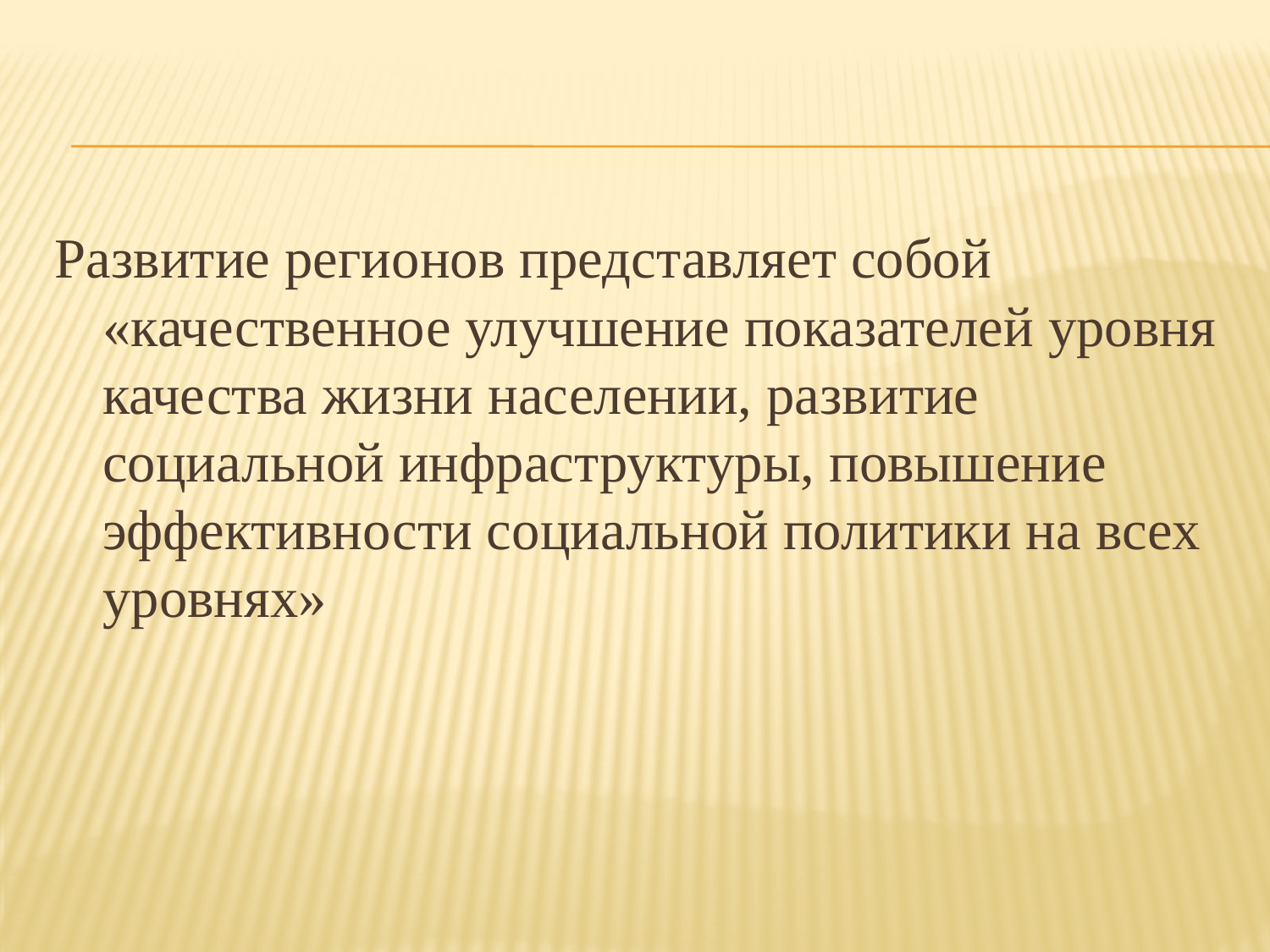

Развитие регионов представляет собой «качественное улучшение показателей уровня качества жизни населении, развитие социальной инфраструктуры, повышение эффективности социальной политики на всех уровнях»